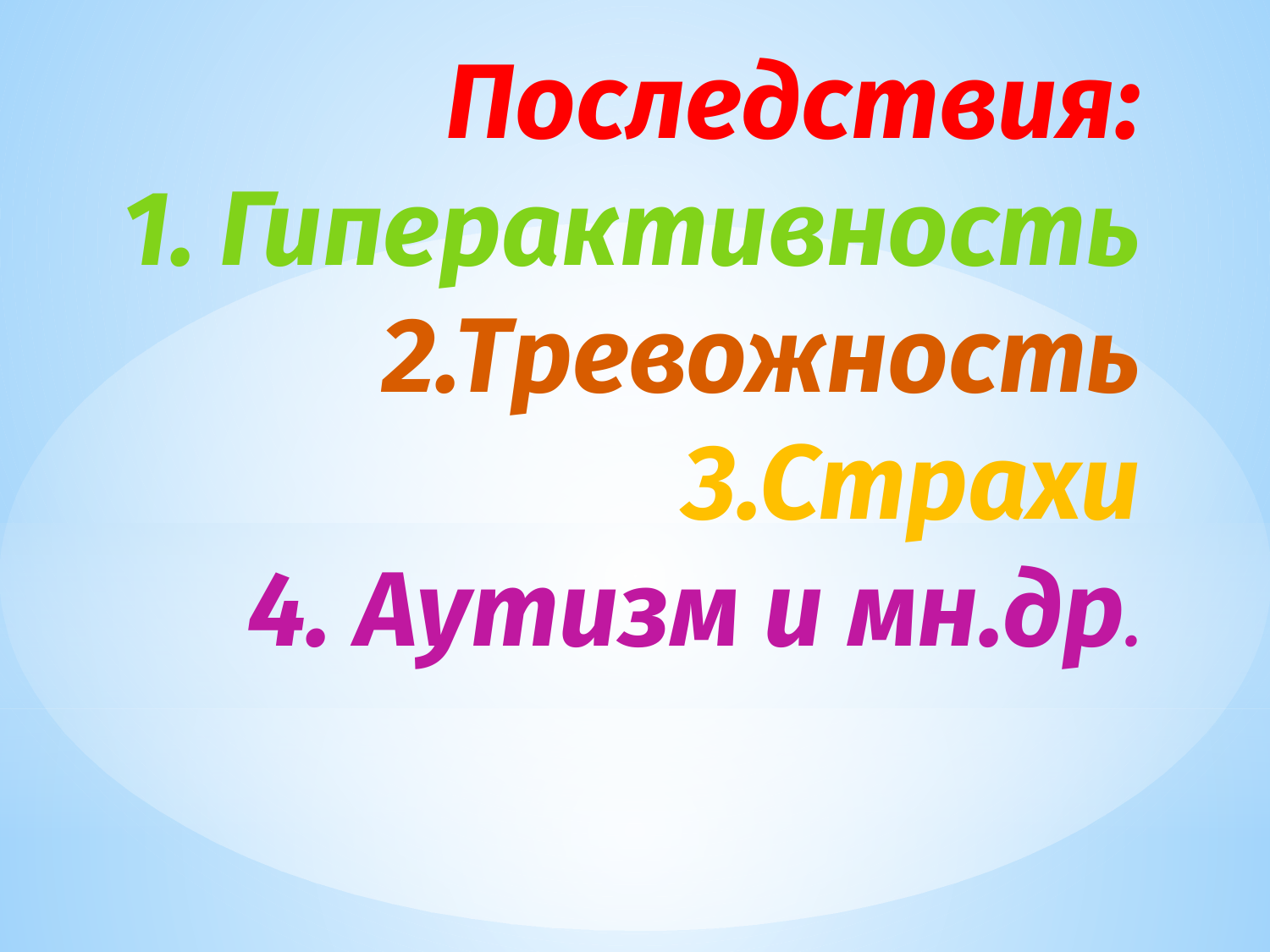

# Последствия: 1. Гиперактивность 2.Тревожность 3.Страхи 4. Аутизм и мн.др.